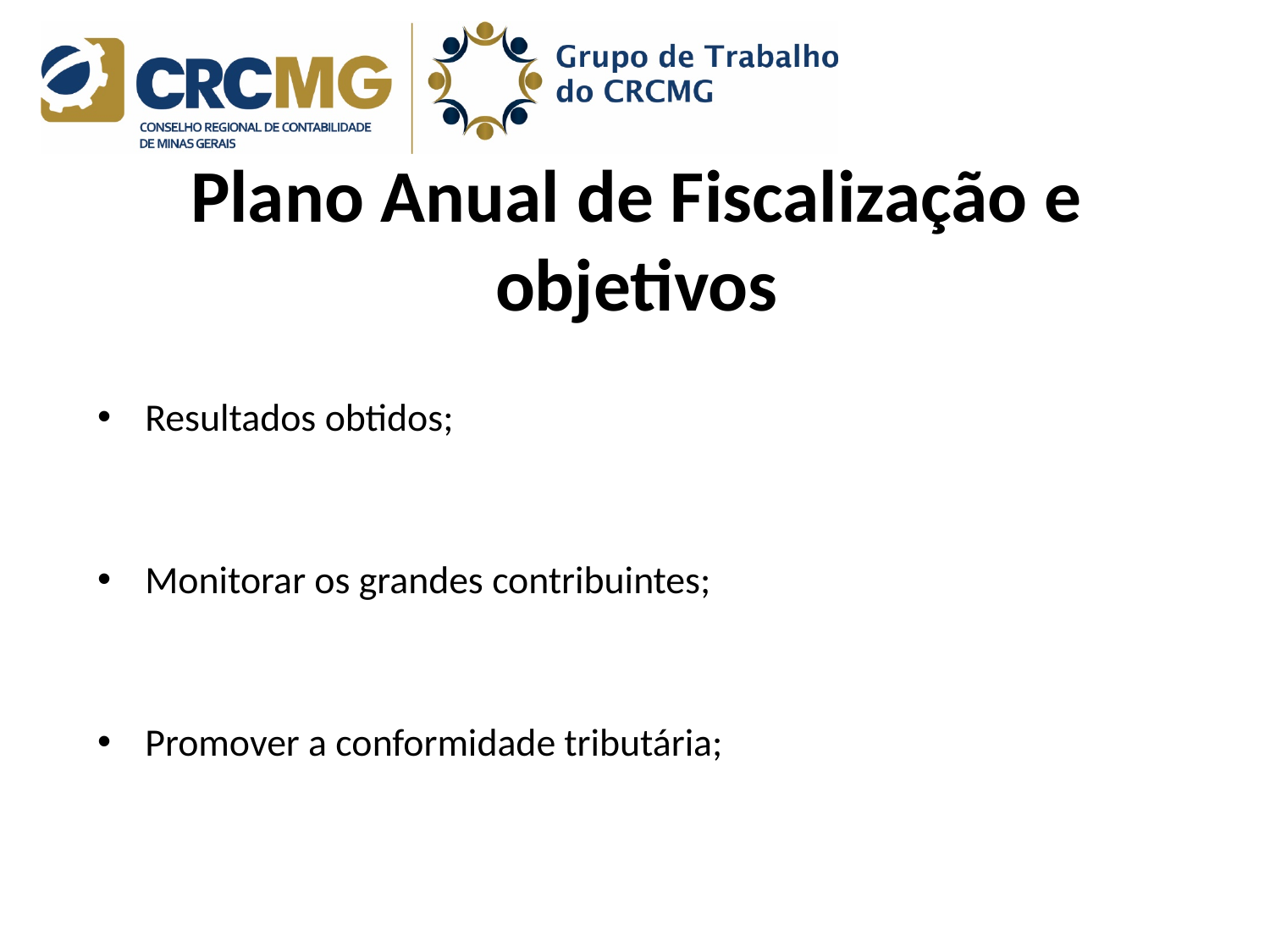

# Plano Anual de Fiscalização e objetivos
Resultados obtidos;

Monitorar os grandes contribuintes;

Promover a conformidade tributária;